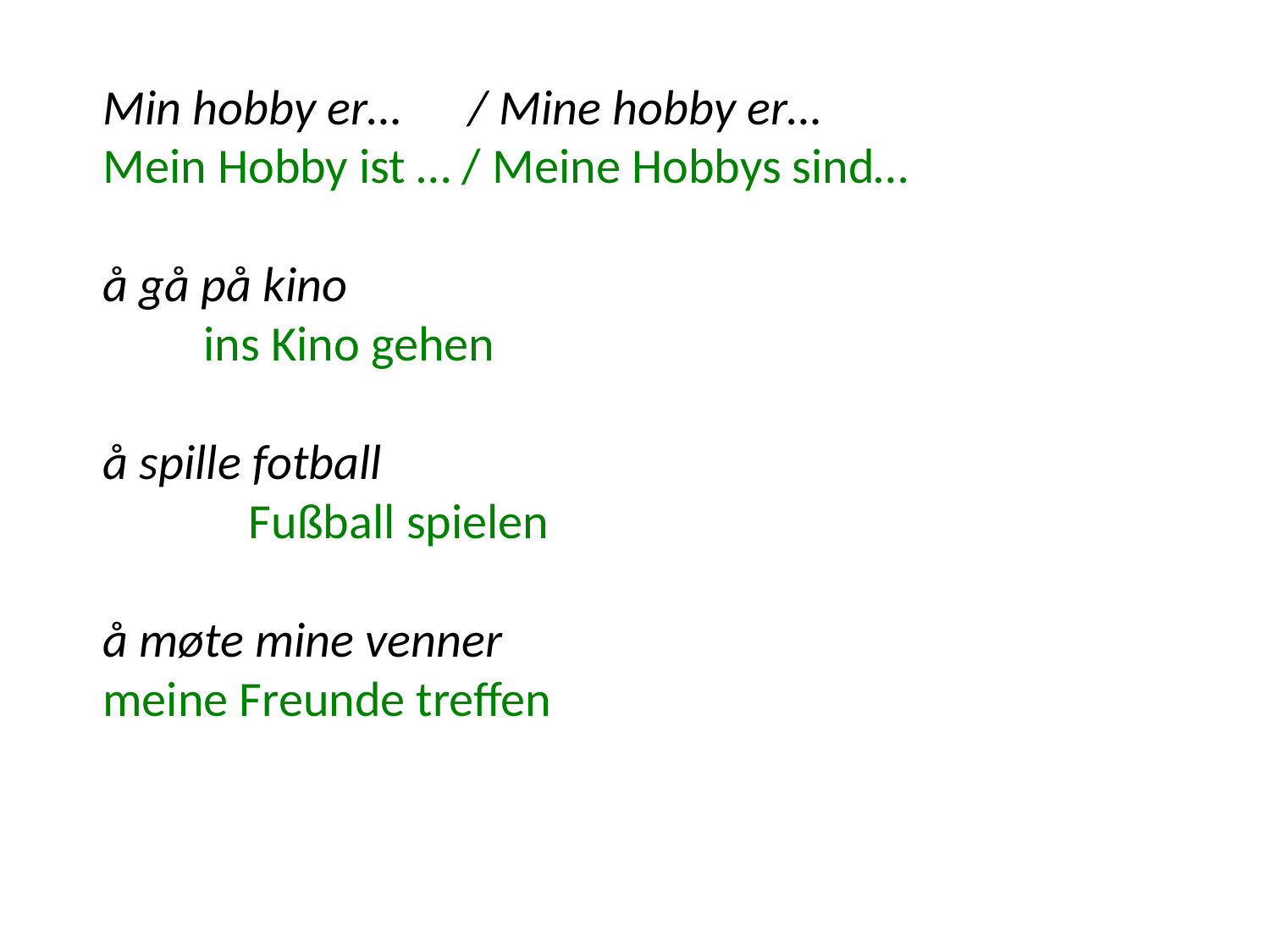

Min hobby er…      / Mine hobby er…
Mein Hobby ist … / Meine Hobbys sind…

å gå på kino
         ins Kino gehen

å spille fotball
             Fußball spielen

å møte mine venner
meine Freunde treffen